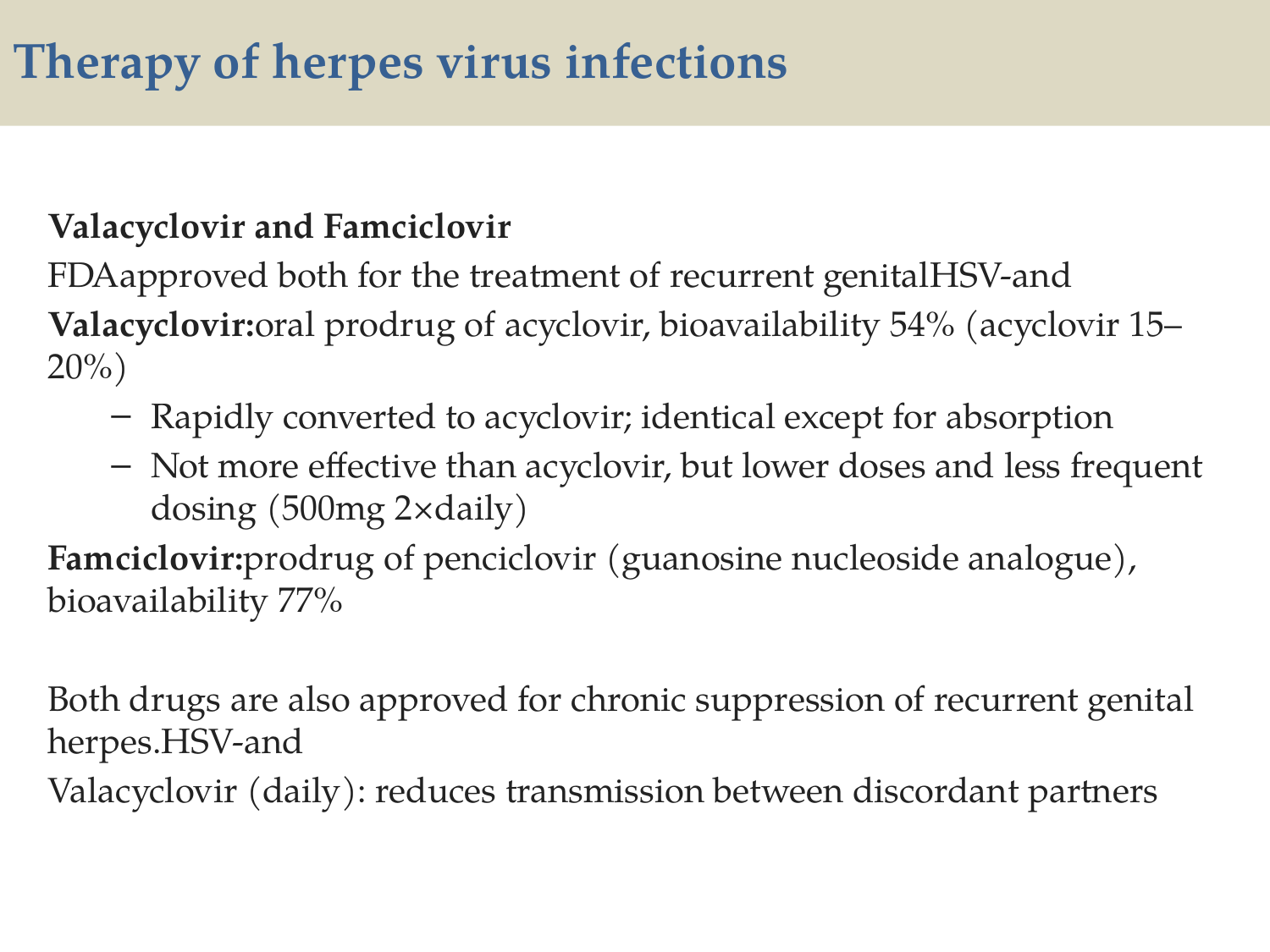

# Therapy of herpes virus infections
Valacyclovir and Famciclovir
FDAapproved both for the treatment of recurrent genitalHSV-and
Valacyclovir:oral prodrug of acyclovir, bioavailability 54% (acyclovir 15–20%)
Rapidly converted to acyclovir; identical except for absorption
Not more effective than acyclovir, but lower doses and less frequent dosing (500mg 2×daily)
Famciclovir:prodrug of penciclovir (guanosine nucleoside analogue), bioavailability 77%

Both drugs are also approved for chronic suppression of recurrent genital herpes.HSV-and
Valacyclovir (daily): reduces transmission between discordant partners